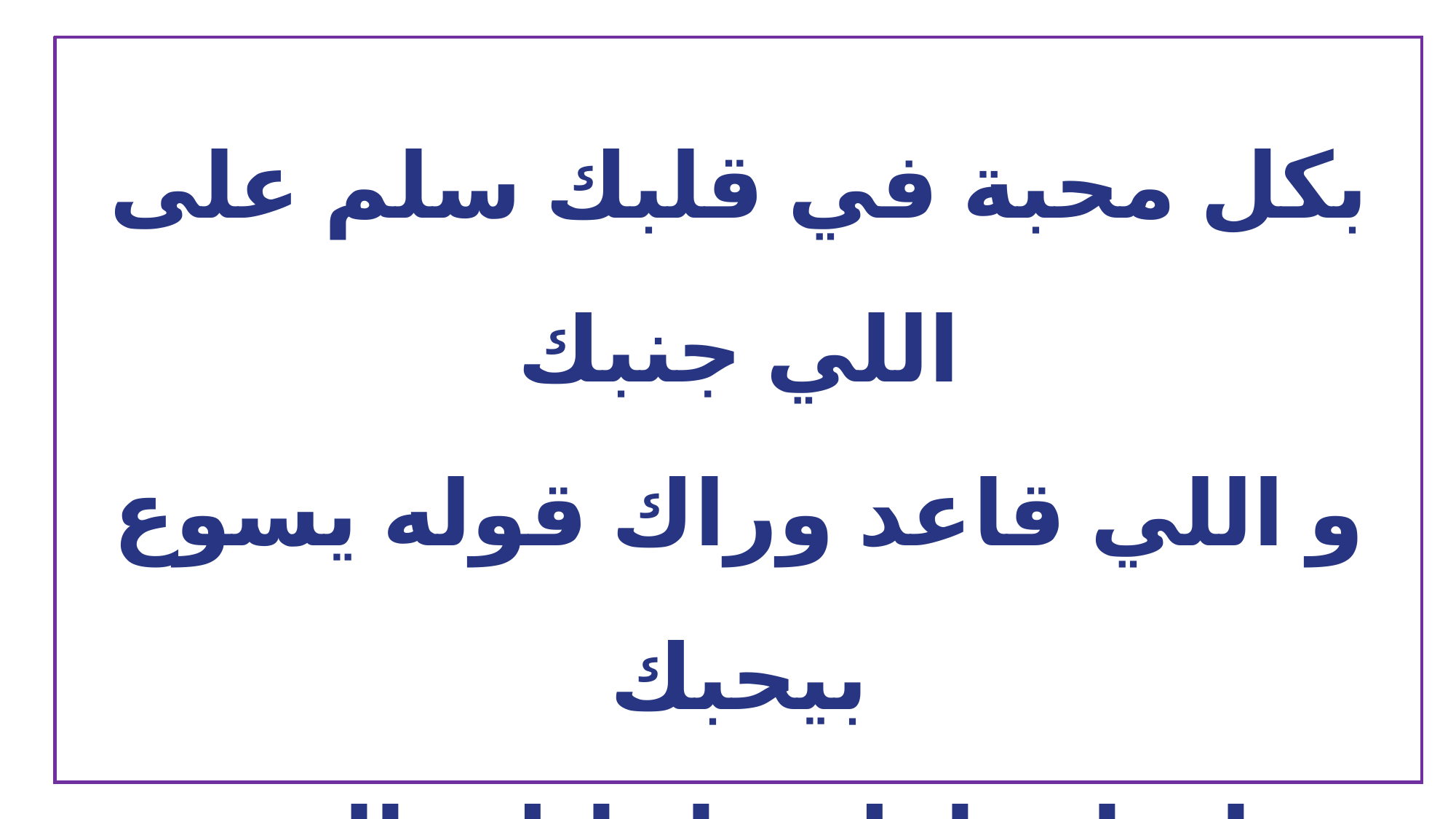

بكل محبة في قلبك سلم على اللي جنبك
و اللي قاعد وراك قوله يسوع بيحبك
دايما شارك حاجاتك بالحب اسعد اوقاتك
خلي يسوع مثالك في الحب طول حياتك